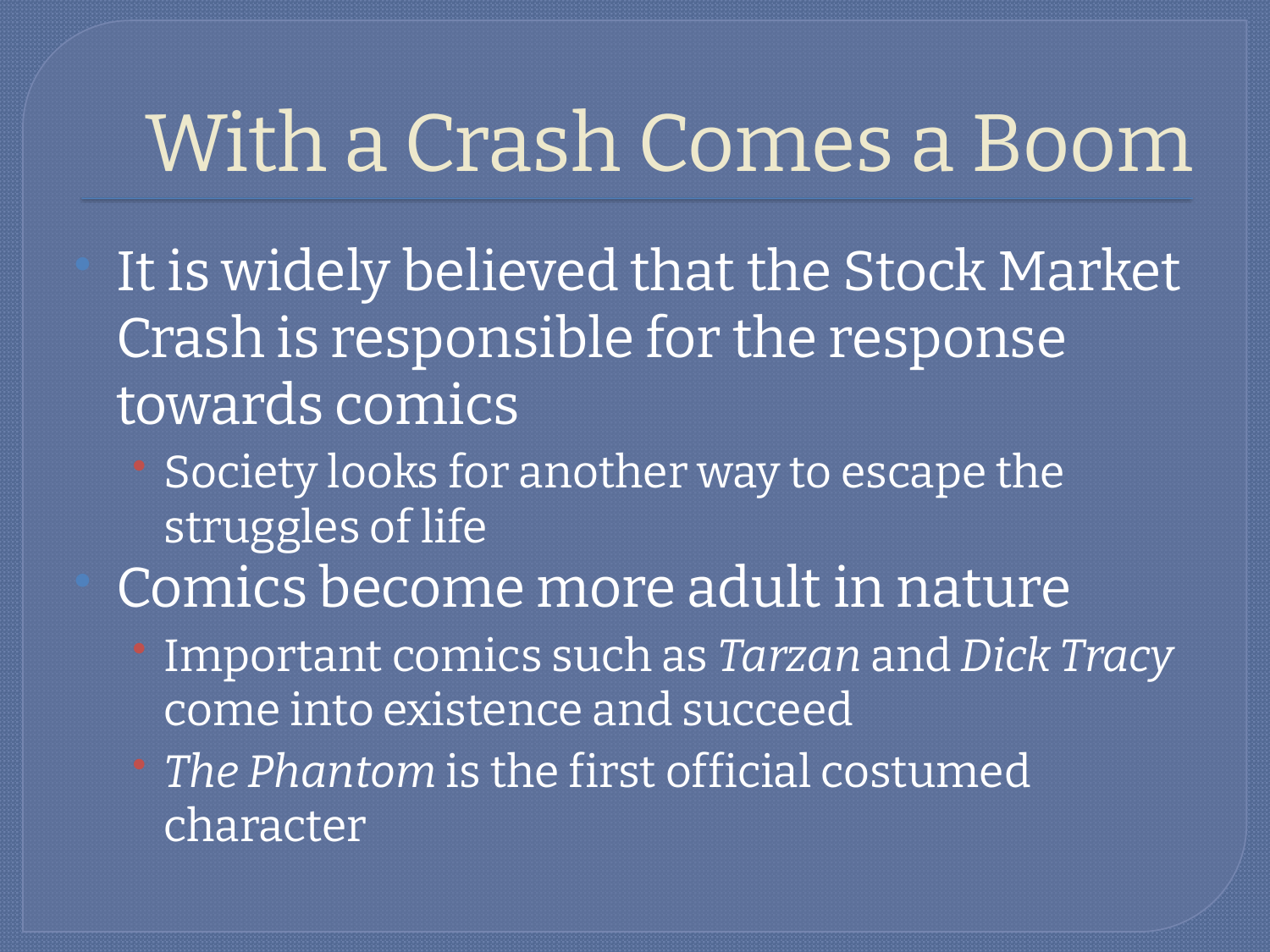

# With a Crash Comes a Boom
It is widely believed that the Stock Market Crash is responsible for the response towards comics
Society looks for another way to escape the struggles of life
Comics become more adult in nature
Important comics such as Tarzan and Dick Tracy come into existence and succeed
The Phantom is the first official costumed character